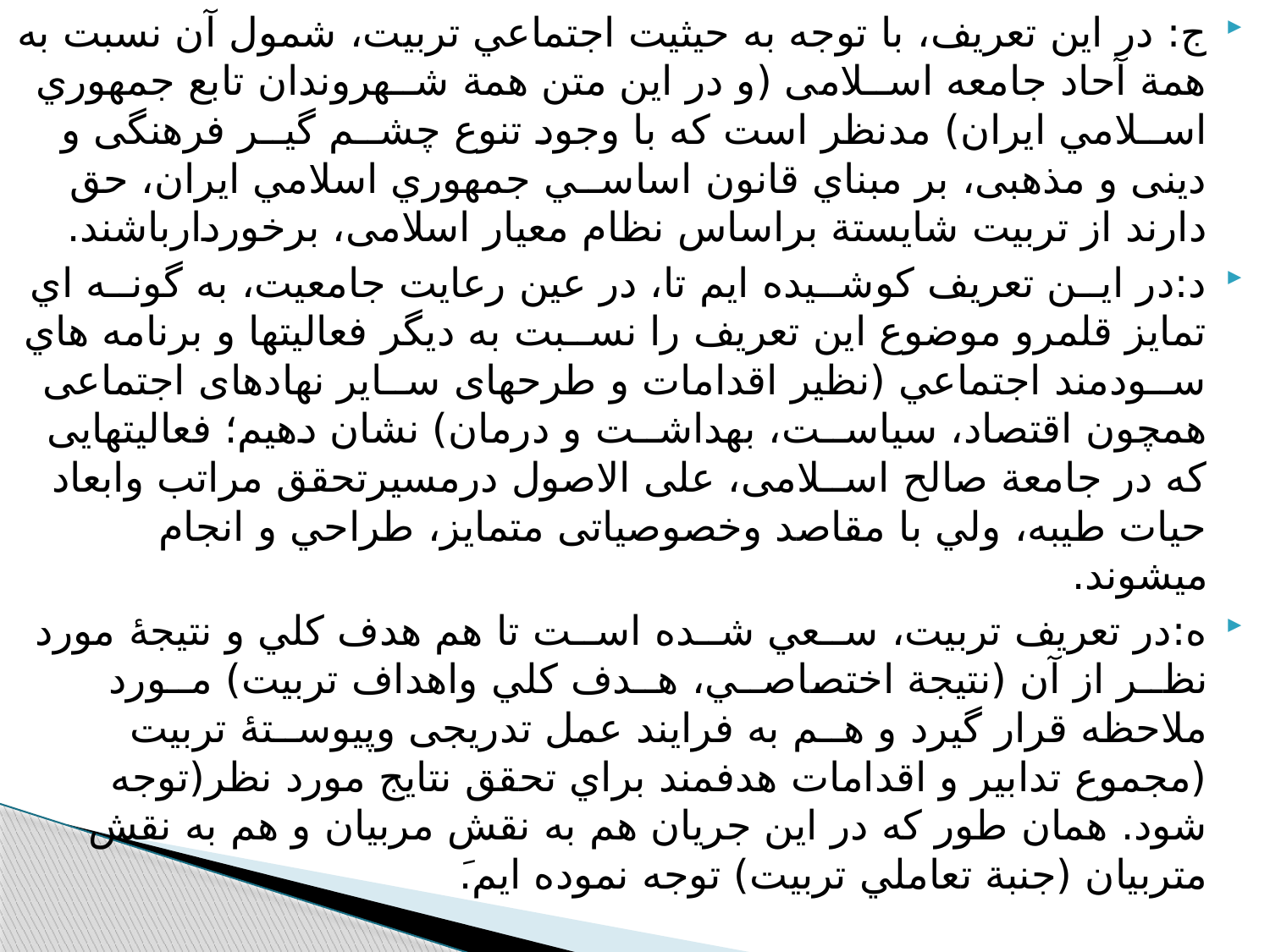

ج: در اين تعريف، با توجه به حيثيت اجتماعي تربيت، شمول آن نسبت به همة آحاد جامعه اســلامی (و در اين متن همة شــهروندان تابع جمهوري اســلامي ايران) مدنظر است كه با وجود تنوع چشــم گيــر فرهنگی و دينی و مذهبی، بر مبناي قانون اساســي جمهوري اسلامي ايران، حق دارند از تربيت شايستة براساس نظام معيار اسلامی، برخوردارباشند.
د:در ايــن تعريف كوشــيده ايم تا، در عين رعايت جامعيت، به گونــه اي تمايز قلمرو موضوع اين تعريف را نســبت به ديگر فعاليتها و برنامه هاي ســودمند اجتماعي (نظير اقدامات و طرحهای ســاير نهادهای اجتماعی همچون اقتصاد، سياســت، بهداشــت و درمان) نشان دهيم؛ فعاليتهايی که در جامعة صالح اســلامی، علی الاصول درمسيرتحقق مراتب وابعاد حيات طيبه، ولي با مقاصد وخصوصياتی متمايز، طراحي و انجام ميشوند.
ه:در تعريف تربيت، ســعي شــده اســت تا هم هدف كلي و نتيجۀ مورد نظــر از آن (نتيجة اختصاصــي، هــدف كلي واهداف تربيت) مــورد ملاحظه قرار گيرد و هــم به فرايند عمل تدريجی وپيوســتۀ تربيت (مجموع تدابير و اقدامات هدفمند براي تحقق نتايج مورد نظر(توجه شود. همان طور که در اين جريان هم به نقش مربيان و هم به نقش متربيان (جنبة تعاملي تربيت) توجه نموده ايم.َ